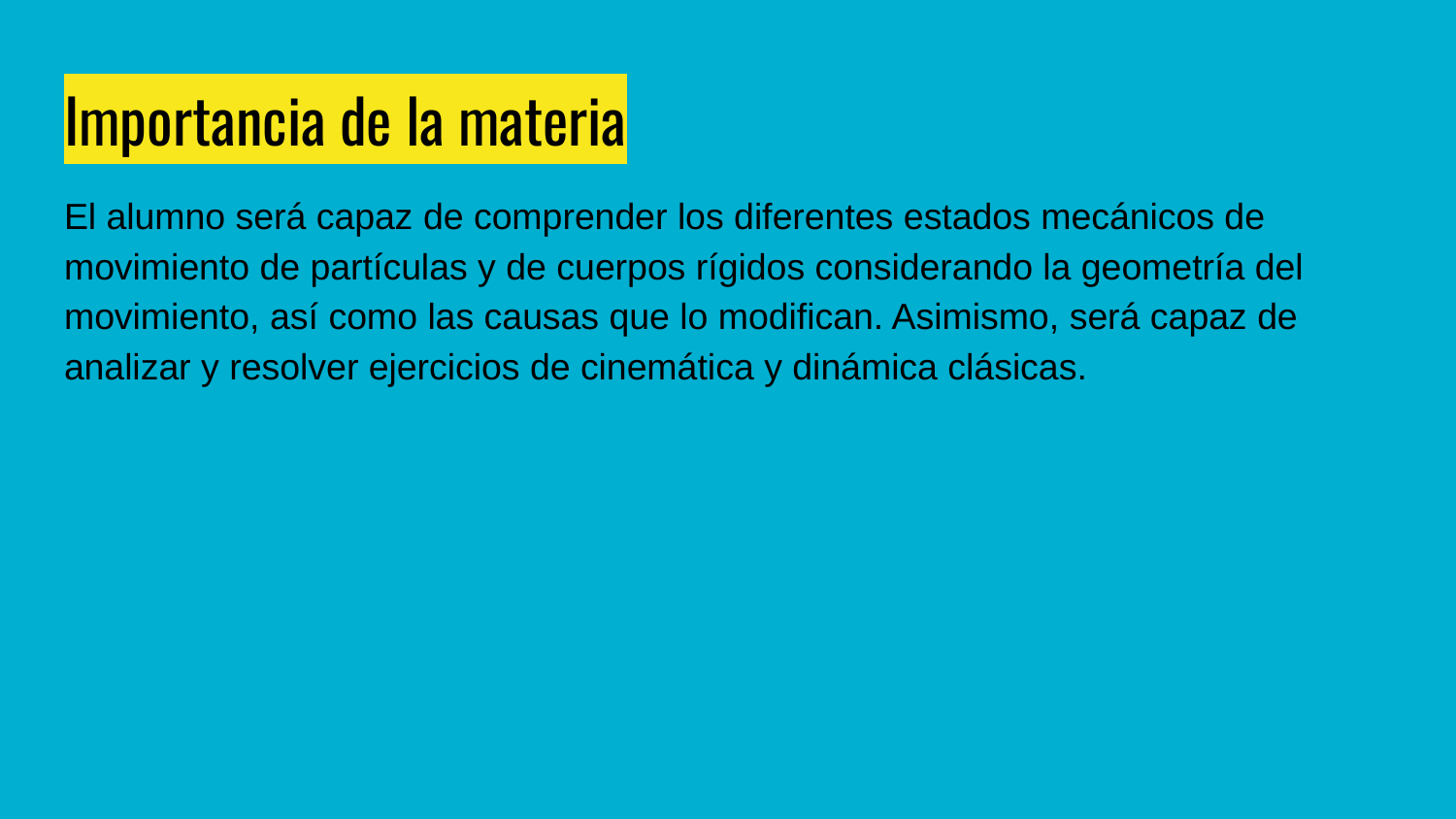

# Importancia de la materia
El alumno será capaz de comprender los diferentes estados mecánicos de movimiento de partículas y de cuerpos rígidos considerando la geometría del movimiento, así como las causas que lo modifican. Asimismo, será capaz de analizar y resolver ejercicios de cinemática y dinámica clásicas.